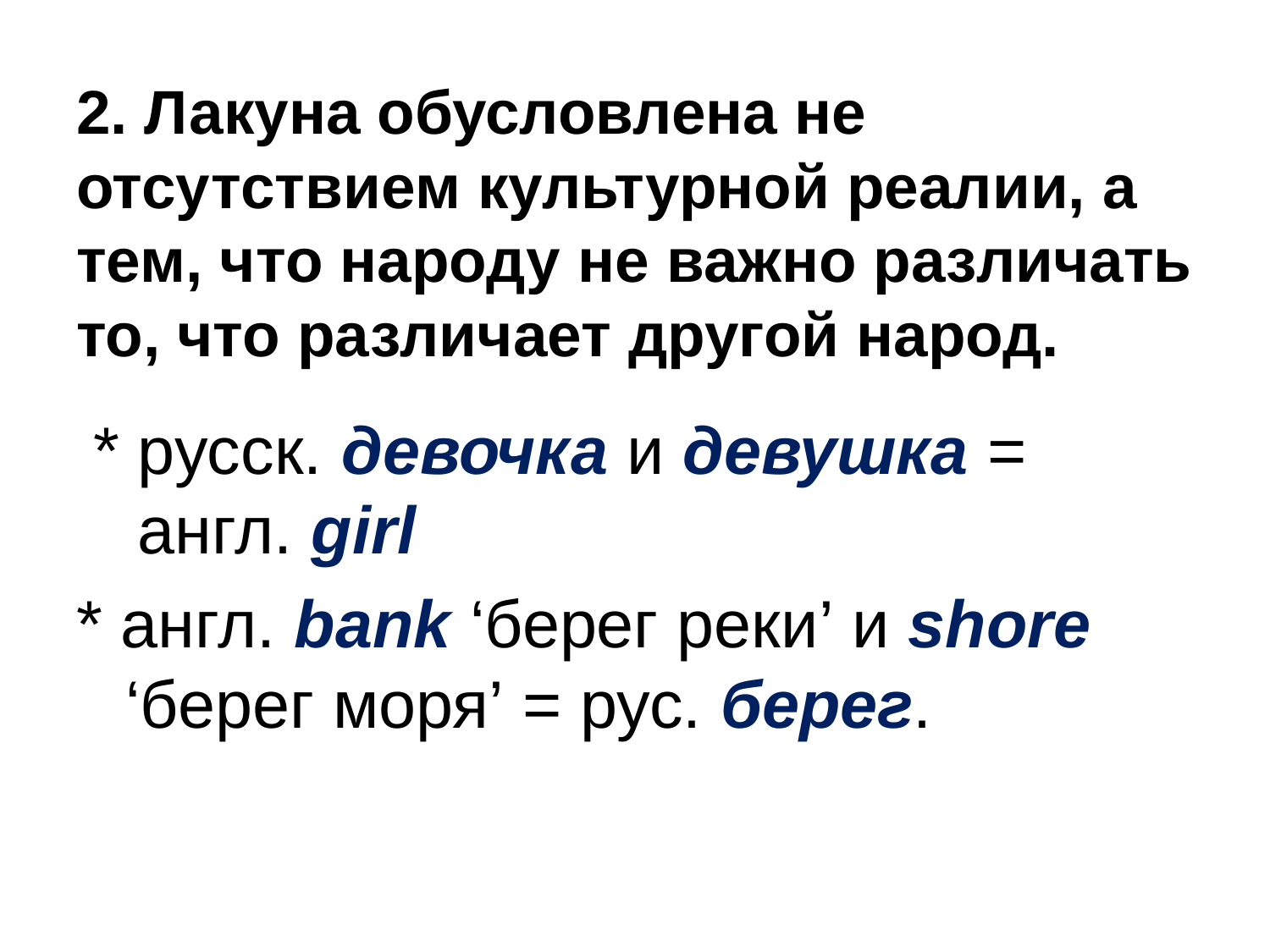

2. Лакуна обусловлена не отсутствием культурной реалии, а тем, что народу не важно различать то, что различает другой народ.

 * русск. девочка и девушка = англ. girl
* англ. bank ‘берег реки’ и shore ‘берег моря’ = рус. берег.